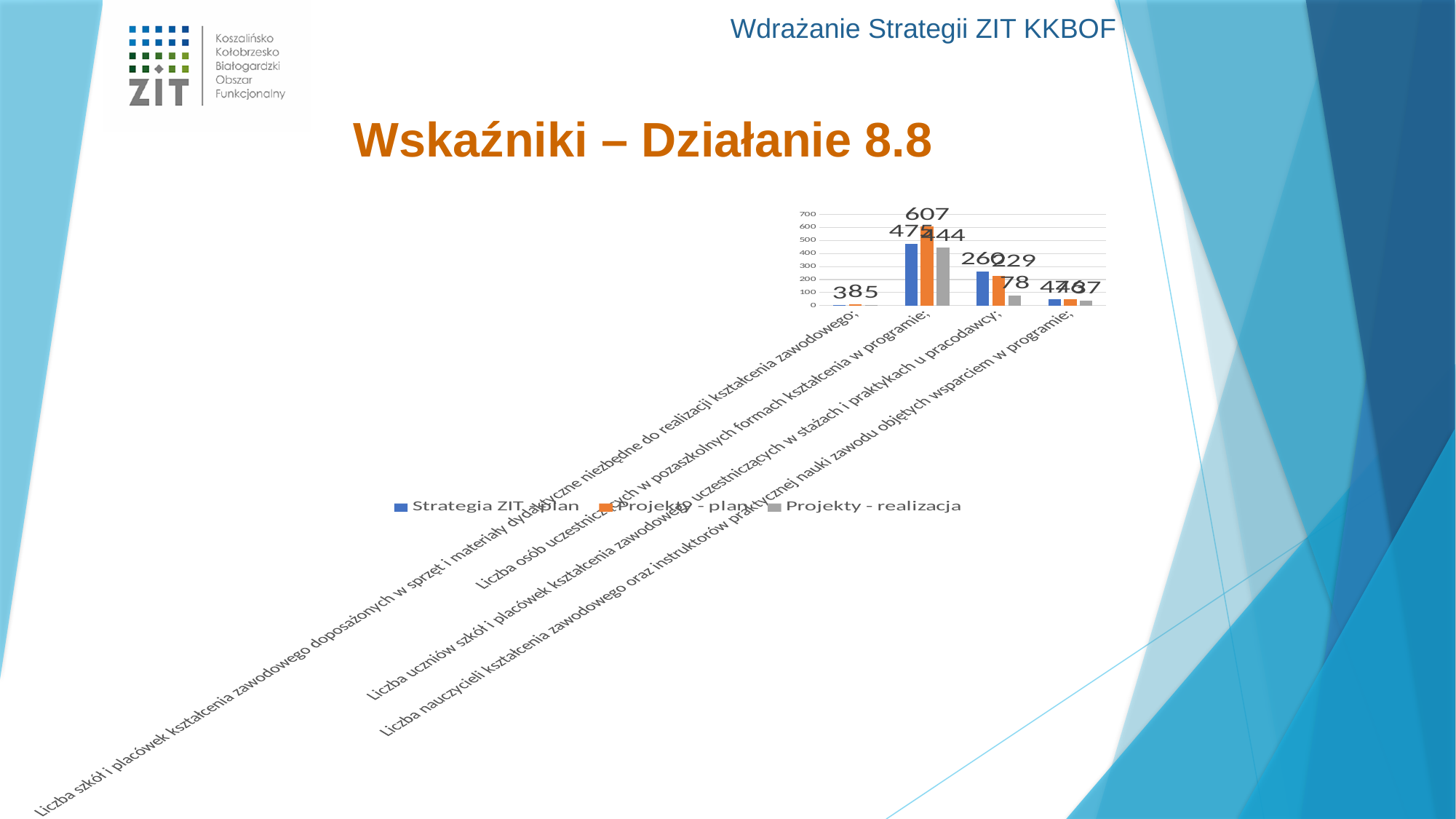

Wskaźniki – Działanie 8.8

### Chart

| Category | Strategia ZIT - plan | Projekty - plan | Projekty - realizacja  |
|---|---|---|---|
| Liczba szkół i placówek kształcenia zawodowego doposażonych w sprzęt i materiały dydaktyczne niezbędne do realizacji kształcenia zawodowego; | 3.0 | 8.0 | 5.0 |
| Liczba osób uczestniczących w pozaszkolnych formach kształcenia w programie; | 475.0 | 607.0 | 444.0 |
| Liczba uczniów szkół i placówek kształcenia zawodowego uczestniczących w stażach i praktykach u pracodawcy; | 260.0 | 229.0 | 78.0 |
| Liczba nauczycieli kształcenia zawodowego oraz instruktorów praktycznej nauki zawodu objętych wsparciem w programie; | 47.0 | 46.0 | 37.0 |